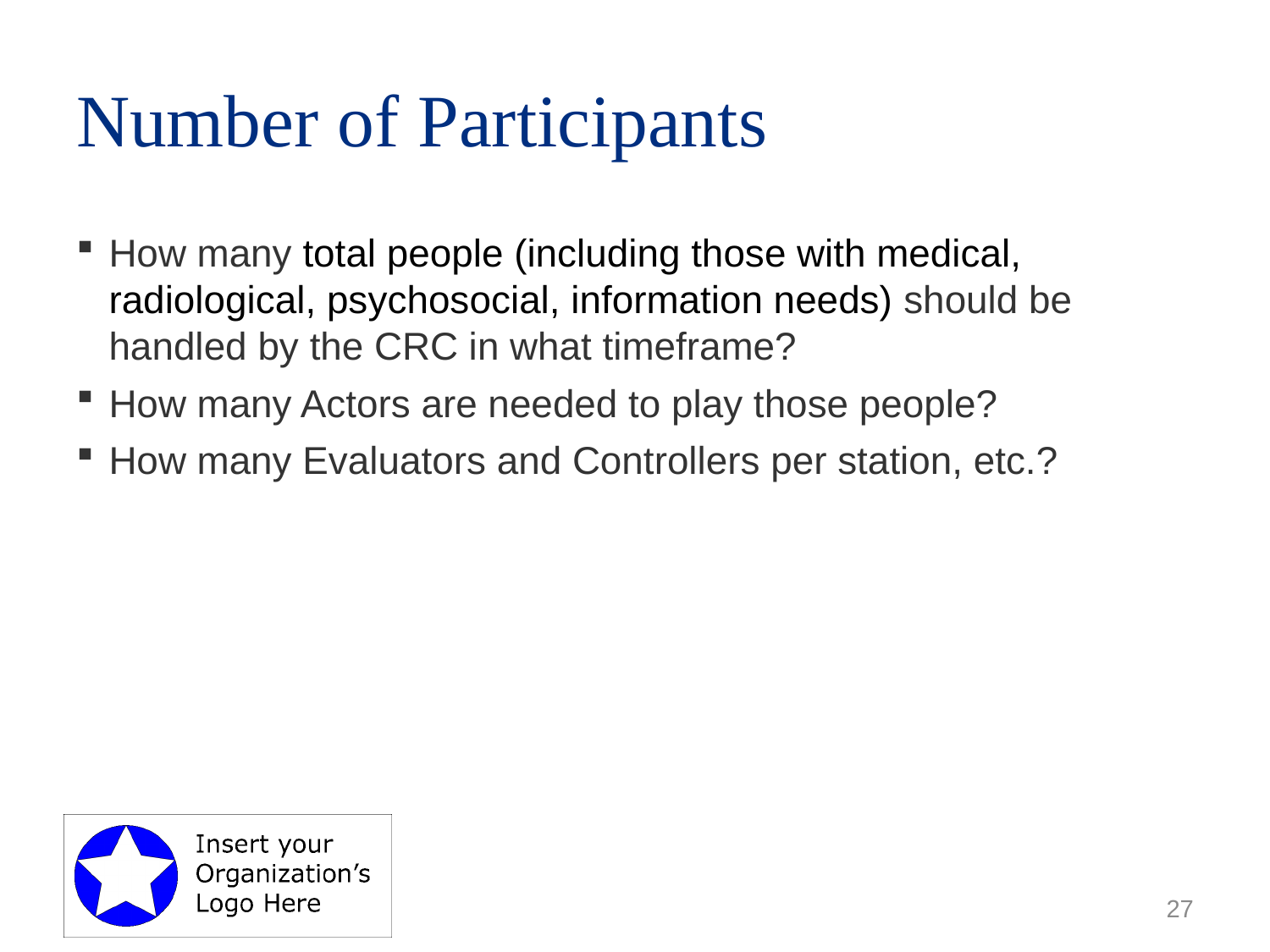

# Number of Participants
How many total people (including those with medical, radiological, psychosocial, information needs) should be handled by the CRC in what timeframe?
How many Actors are needed to play those people?
How many Evaluators and Controllers per station, etc.?

27